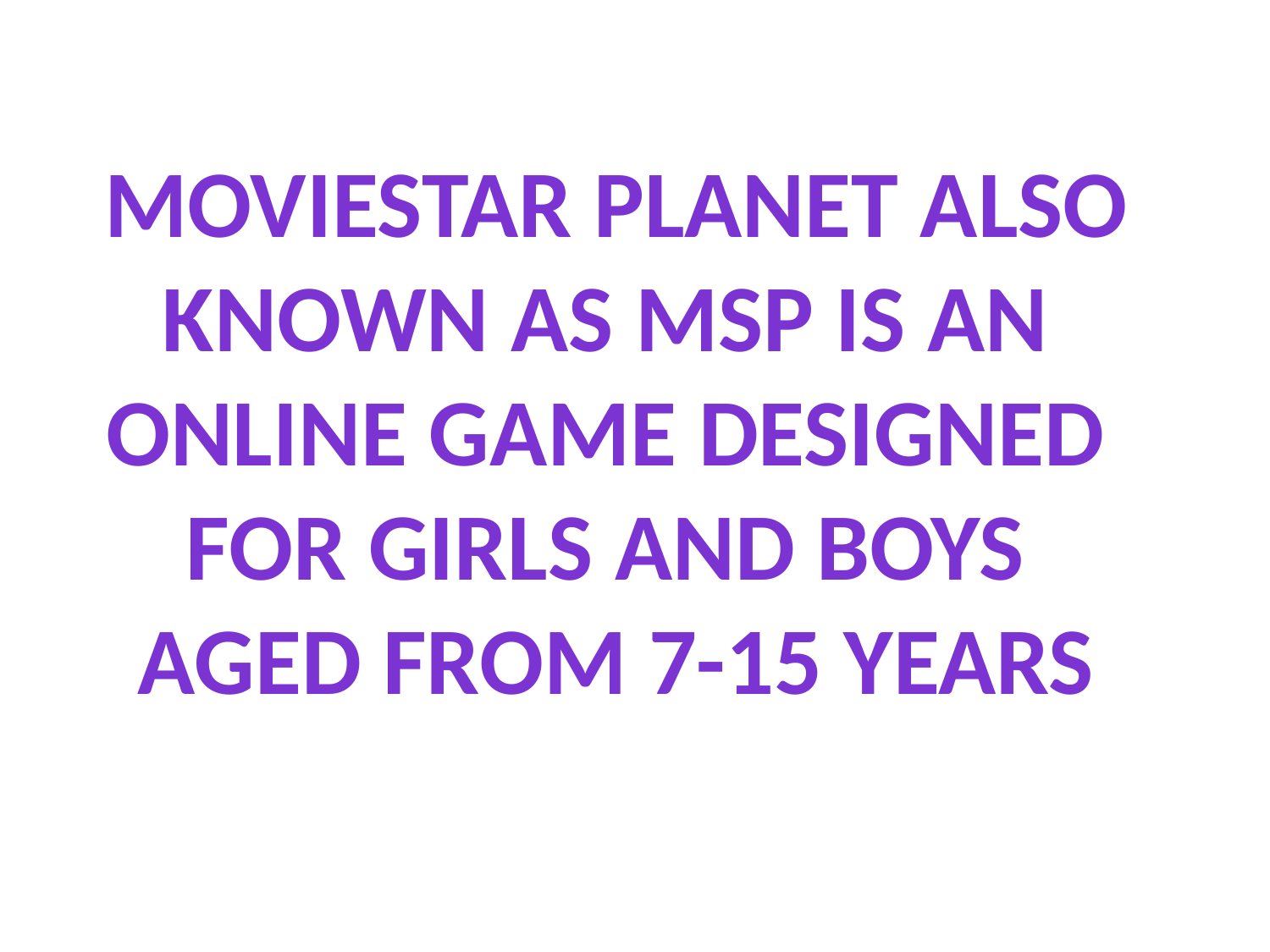

Moviestar planet also
Known as msp is an
Online game designed
For girls and boys
Aged from 7-15 years